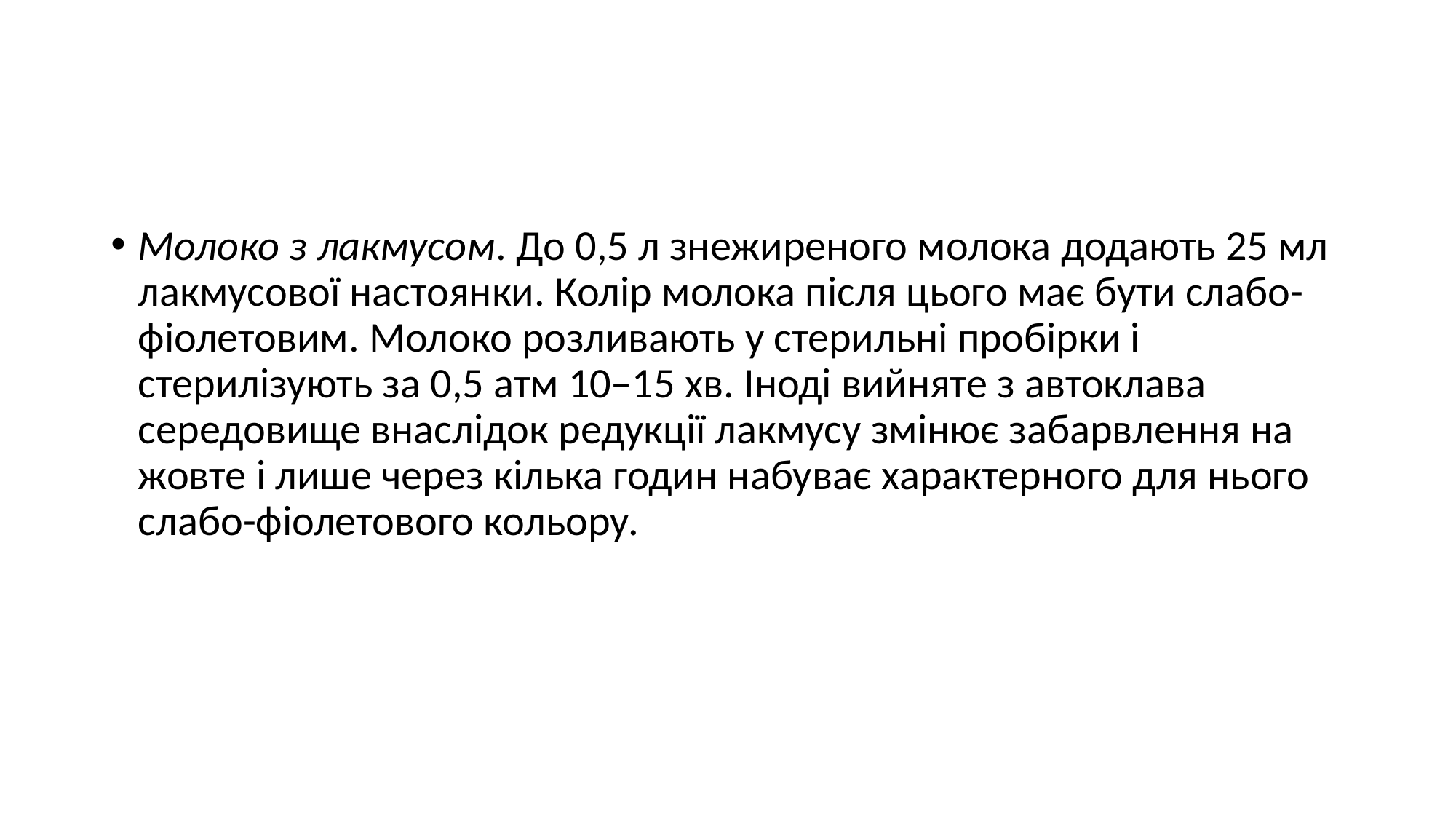

#
Молоко з лакмусом. До 0,5 л знежиреного молока додають 25 мл лакмусової настоянки. Колір молока після цього має бути слабо-фіолетовим. Молоко розливають у стерильні пробірки і стерилізують за 0,5 атм 10–15 хв. Іноді вийняте з автоклава середовище внаслідок редукції лакмусу змінює забарвлення на жовте і лише через кілька годин набуває характерного для нього слабо-фіолетового кольору.